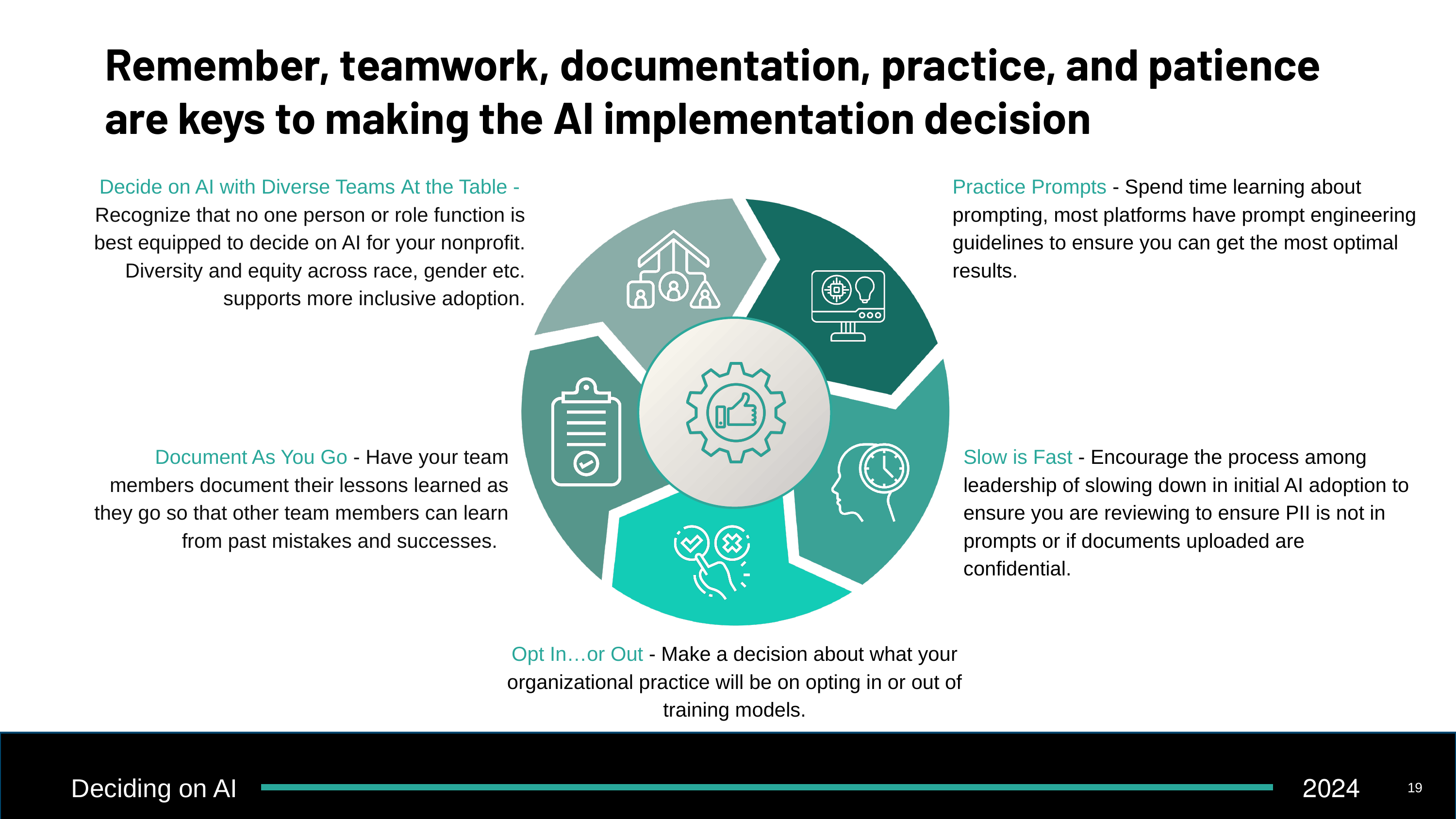

# Remember, teamwork, documentation, practice, and patience are keys to making the AI implementation decision
Decide on AI with Diverse Teams At the Table -  Recognize that no one person or role function is best equipped to decide on AI for your nonprofit. Diversity and equity across race, gender etc. supports more inclusive adoption.
Practice Prompts - Spend time learning about prompting, most platforms have prompt engineering guidelines to ensure you can get the most optimal results.

Document As You Go - Have your team members document their lessons learned as they go so that other team members can learn from past mistakes and successes.
Slow is Fast - Encourage the process among leadership of slowing down in initial AI adoption to ensure you are reviewing to ensure PII is not in prompts or if documents uploaded are confidential.

Opt In…or Out - Make a decision about what your organizational practice will be on opting in or out of training models.